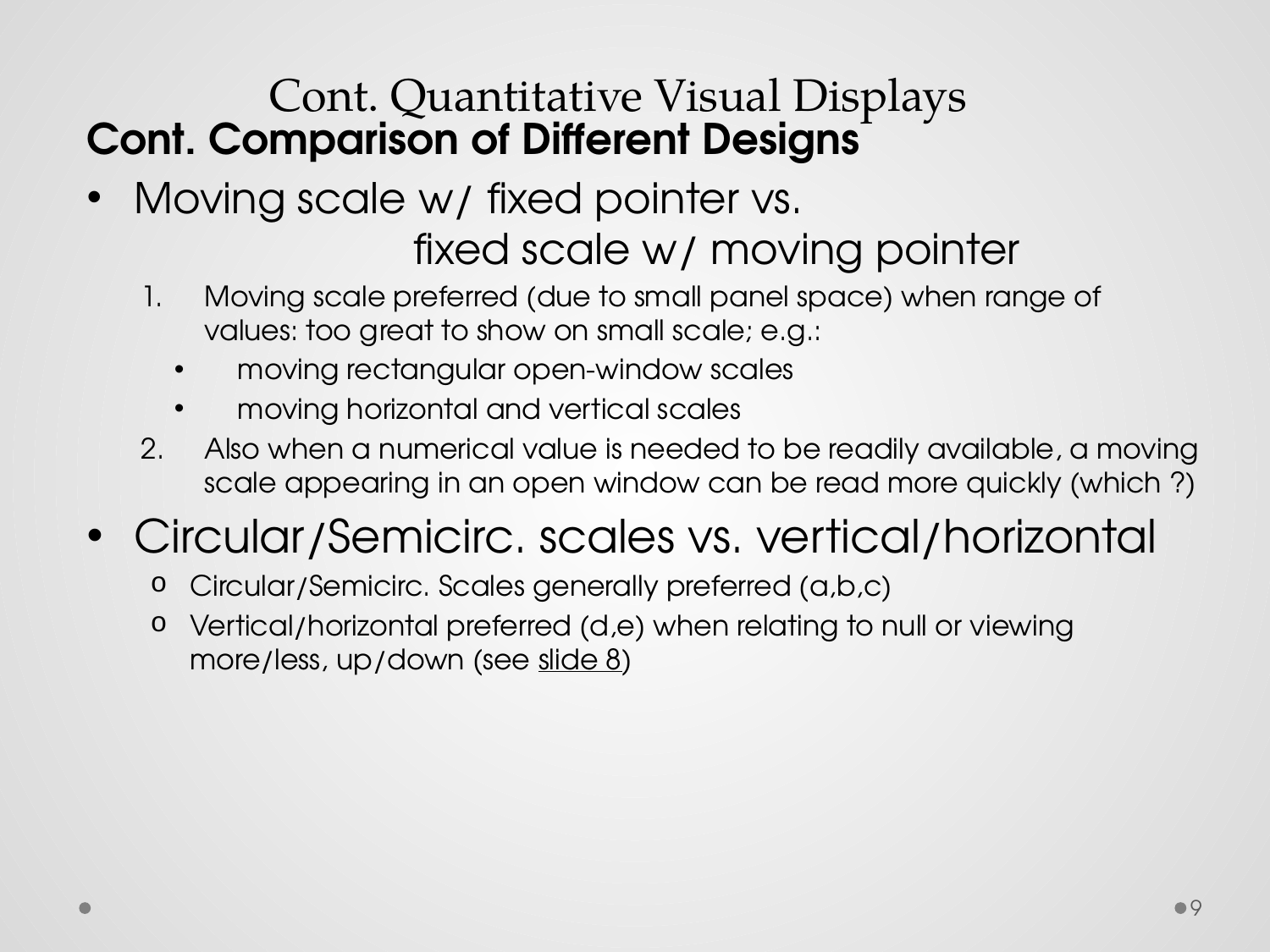

# Cont. Quantitative Visual Displays

Cont. Comparison of Different Designs
Moving scale w/ fixed pointer vs.
                        fixed scale w/ moving pointer
Moving scale preferred (due to small panel space) when range of values: too great to show on small scale; e.g.:
moving rectangular open-window scales
moving horizontal and vertical scales
Also when a numerical value is needed to be readily available, a moving scale appearing in an open window can be read more quickly (which ?)
Circular/Semicirc. scales vs. vertical/horizontal
Circular/Semicirc. Scales generally preferred (a,b,c)
Vertical/horizontal preferred (d,e) when relating to null or viewing more/less, up/down (see slide 8)
9